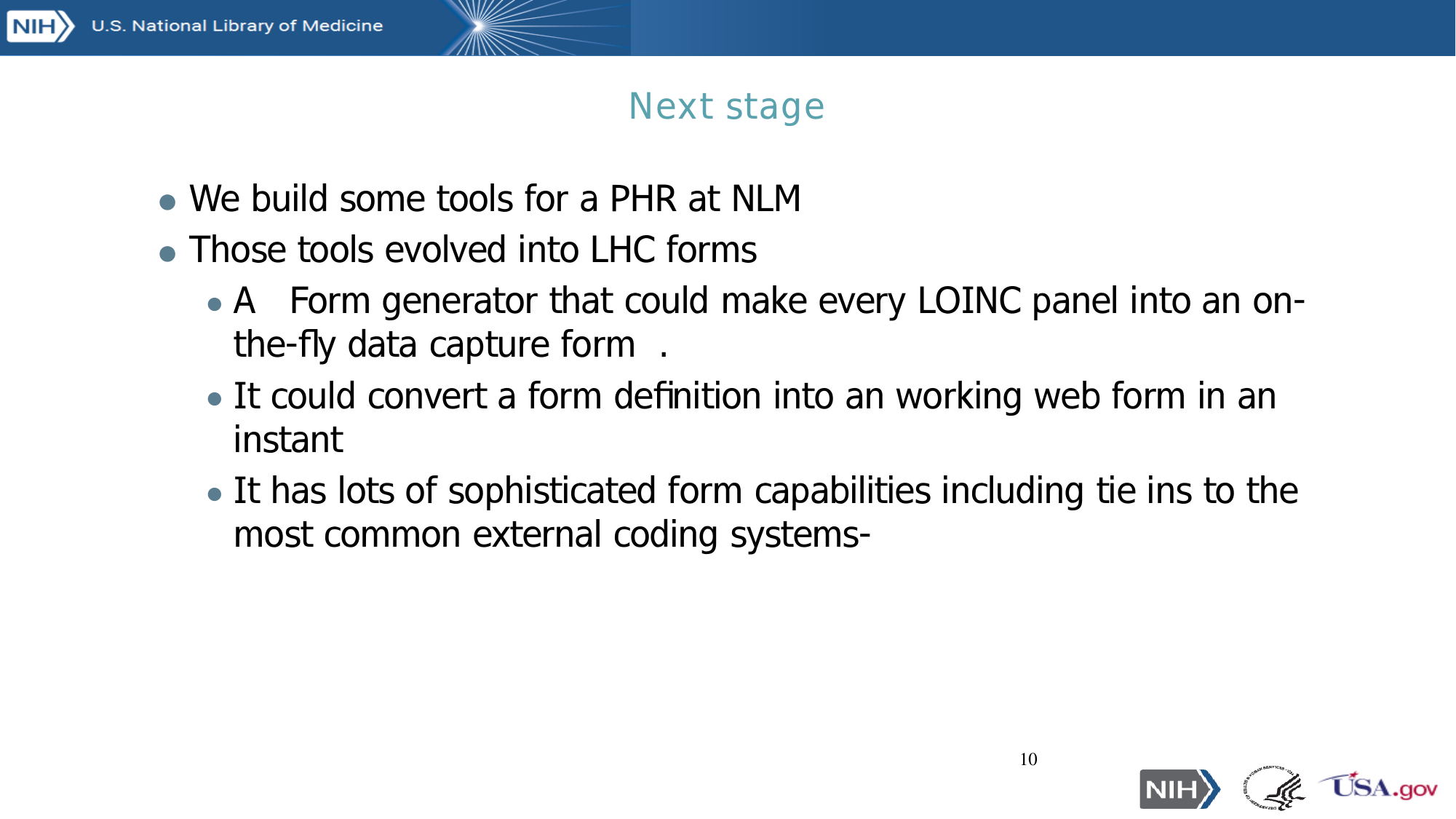

# Next stage
 We build some tools for a PHR at NLM
 Those tools evolved into LHC forms
A   Form generator that could make every LOINC panel into an on-the-fly data capture form  .
It could convert a form definition into an working web form in an instant
It has lots of sophisticated form capabilities including tie ins to the most common external coding systems-

10